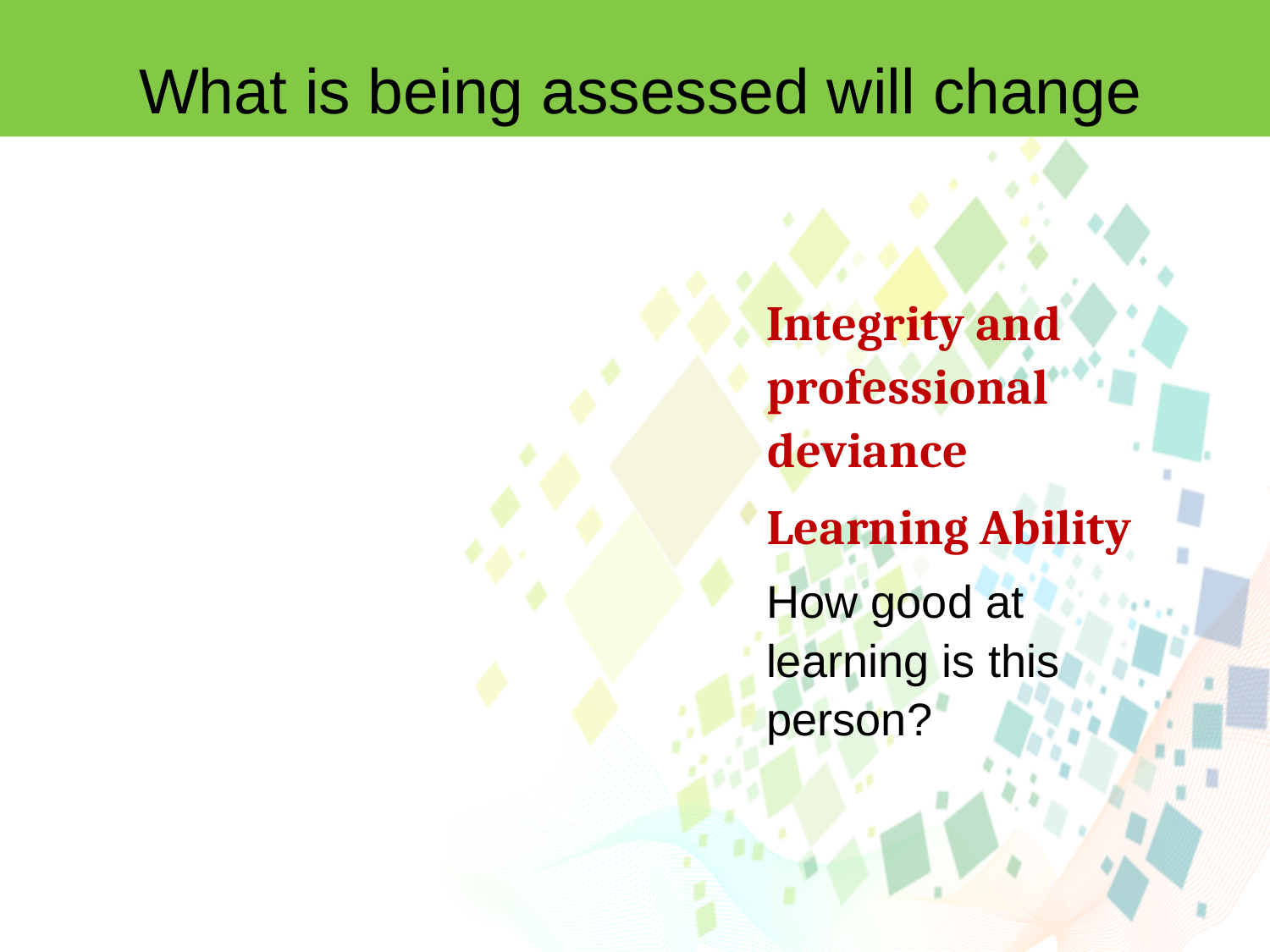

What is being assessed will change
Integrity and professional deviance
Learning Ability
How good at learning is this person?